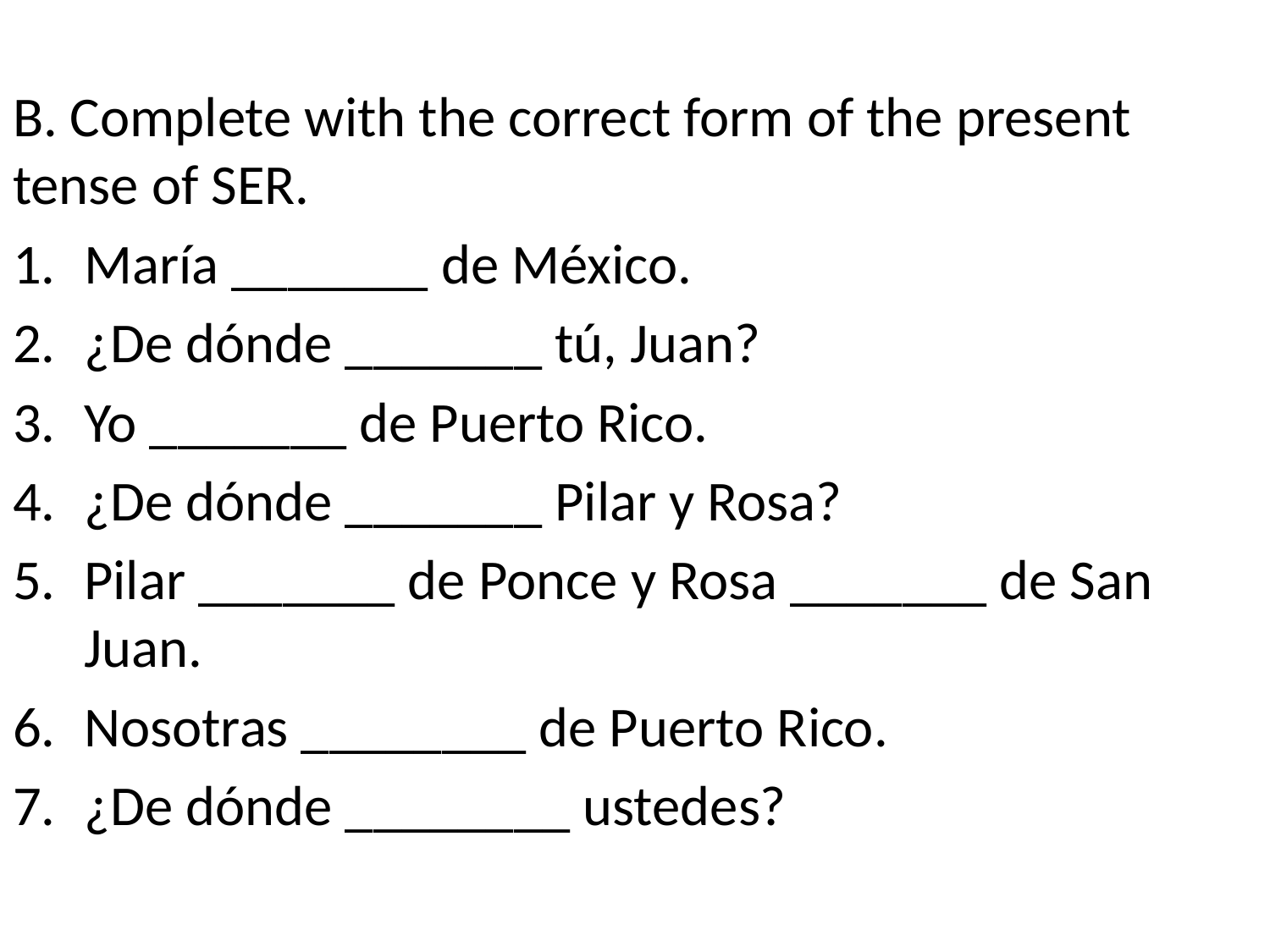

B. Complete with the correct form of the present tense of SER.
María _______ de México.
¿De dónde _______ tú, Juan?
Yo _______ de Puerto Rico.
¿De dónde _______ Pilar y Rosa?
Pilar _______ de Ponce y Rosa _______ de San Juan.
Nosotras ________ de Puerto Rico.
¿De dónde ________ ustedes?